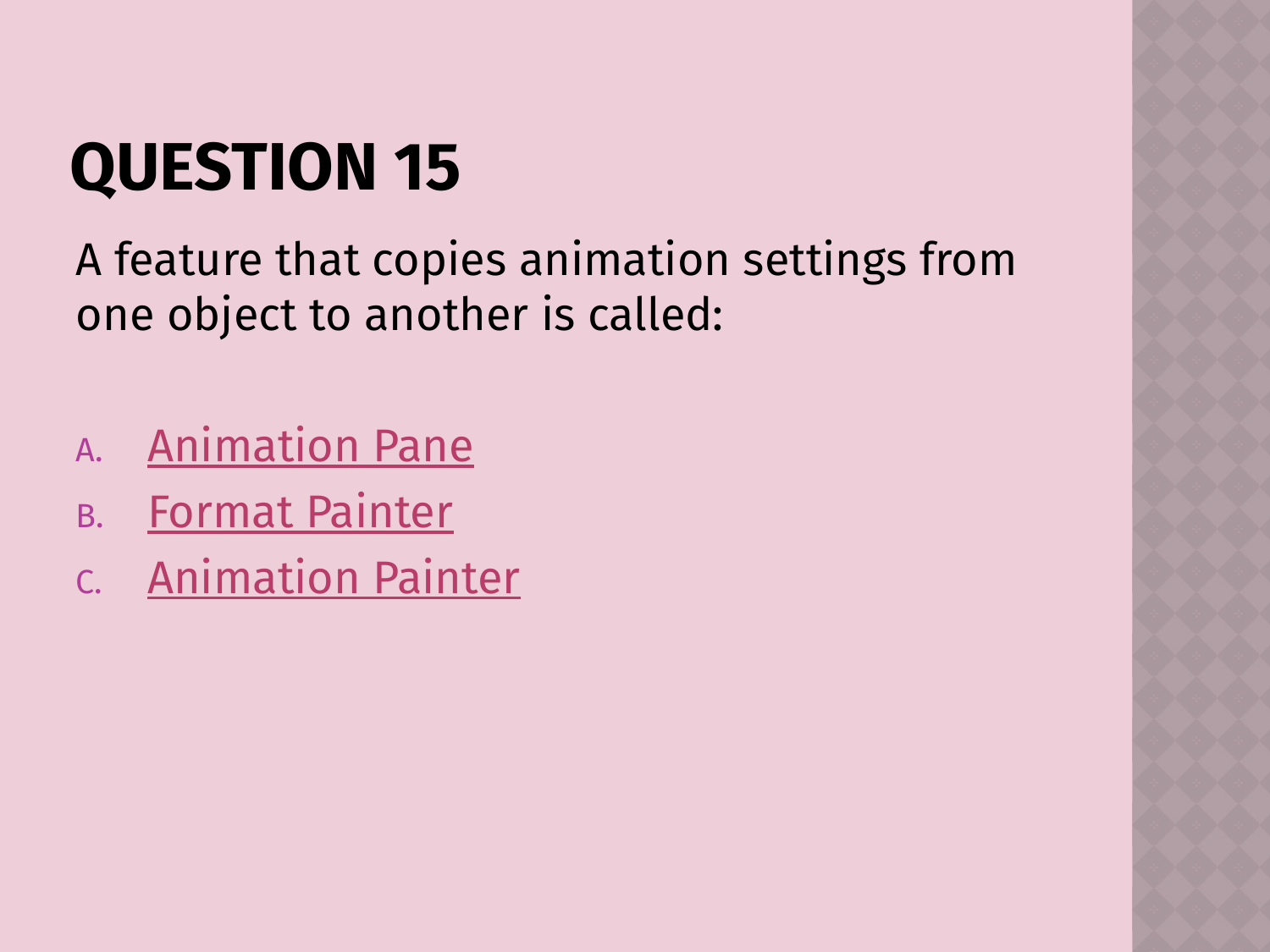

# Question 15
A feature that copies animation settings from one object to another is called:

Animation Pane
Format Painter
Animation Painter